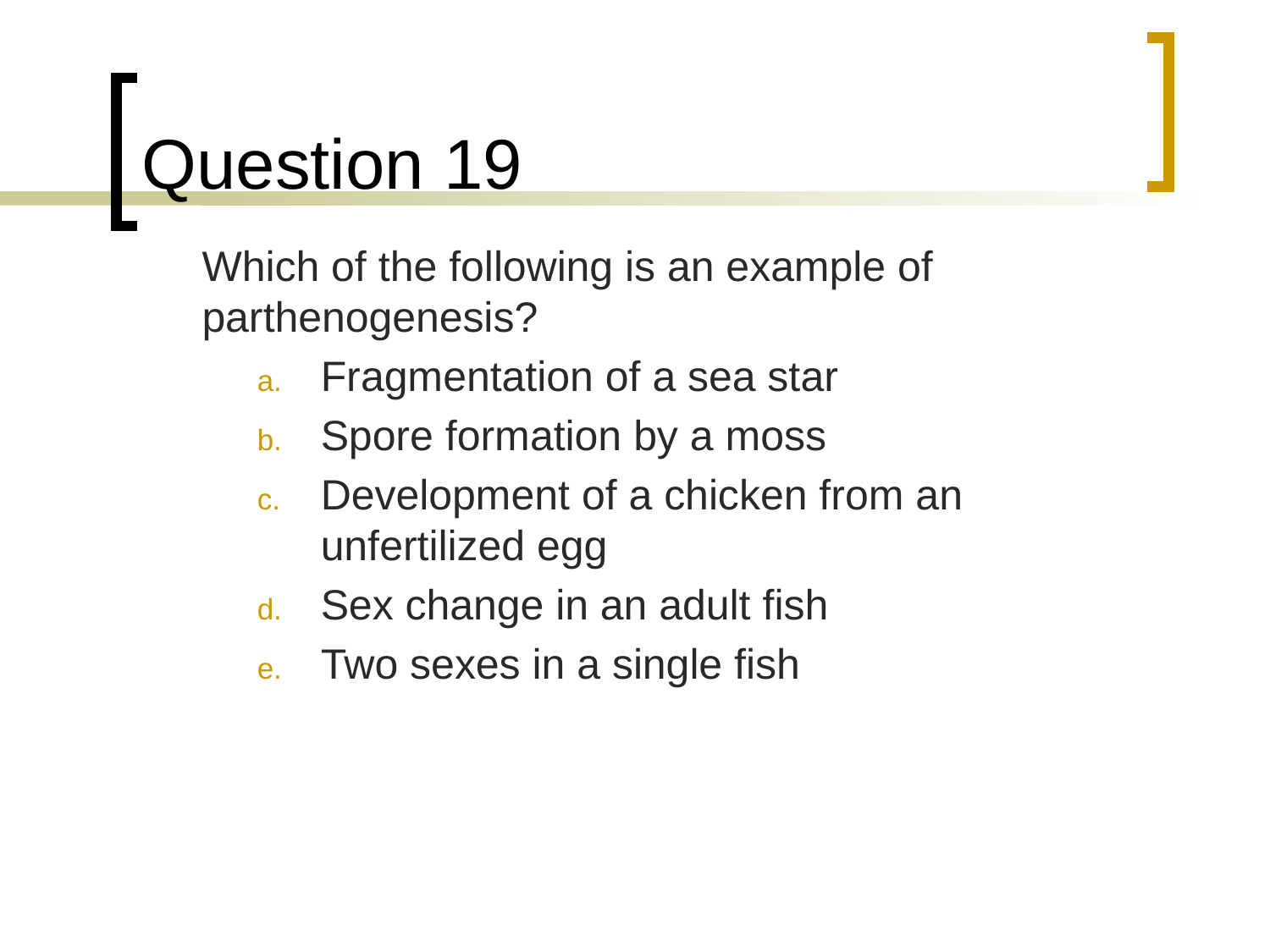

# Question 19
	Which of the following is an example of parthenogenesis?
Fragmentation of a sea star
Spore formation by a moss
Development of a chicken from an unfertilized egg
Sex change in an adult fish
Two sexes in a single fish